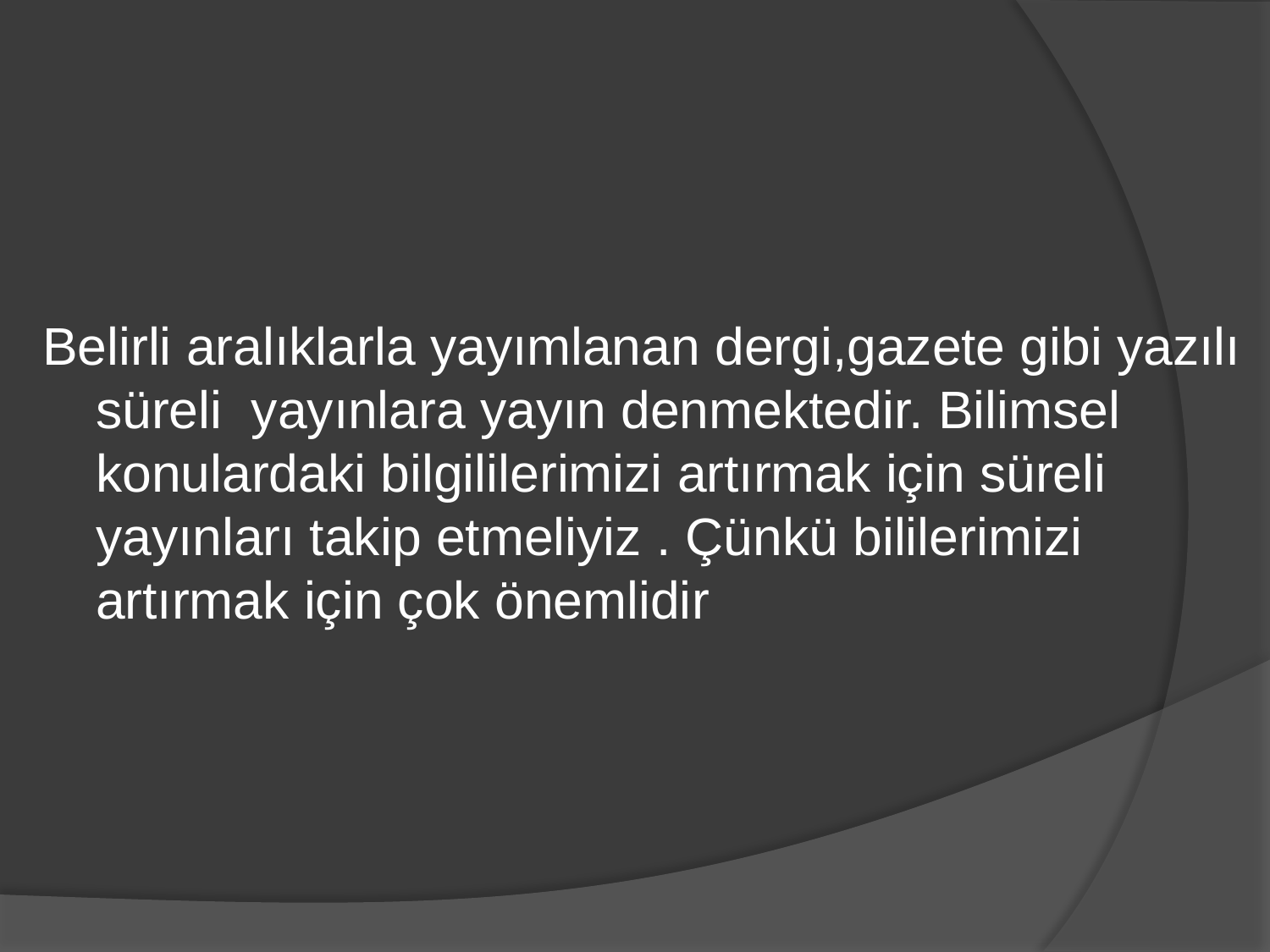

#
Belirli aralıklarla yayımlanan dergi,gazete gibi yazılı süreli  yayınlara yayın denmektedir. Bilimsel  konulardaki bilgililerimizi artırmak için süreli yayınları takip etmeliyiz . Çünkü bililerimizi artırmak için çok önemlidir